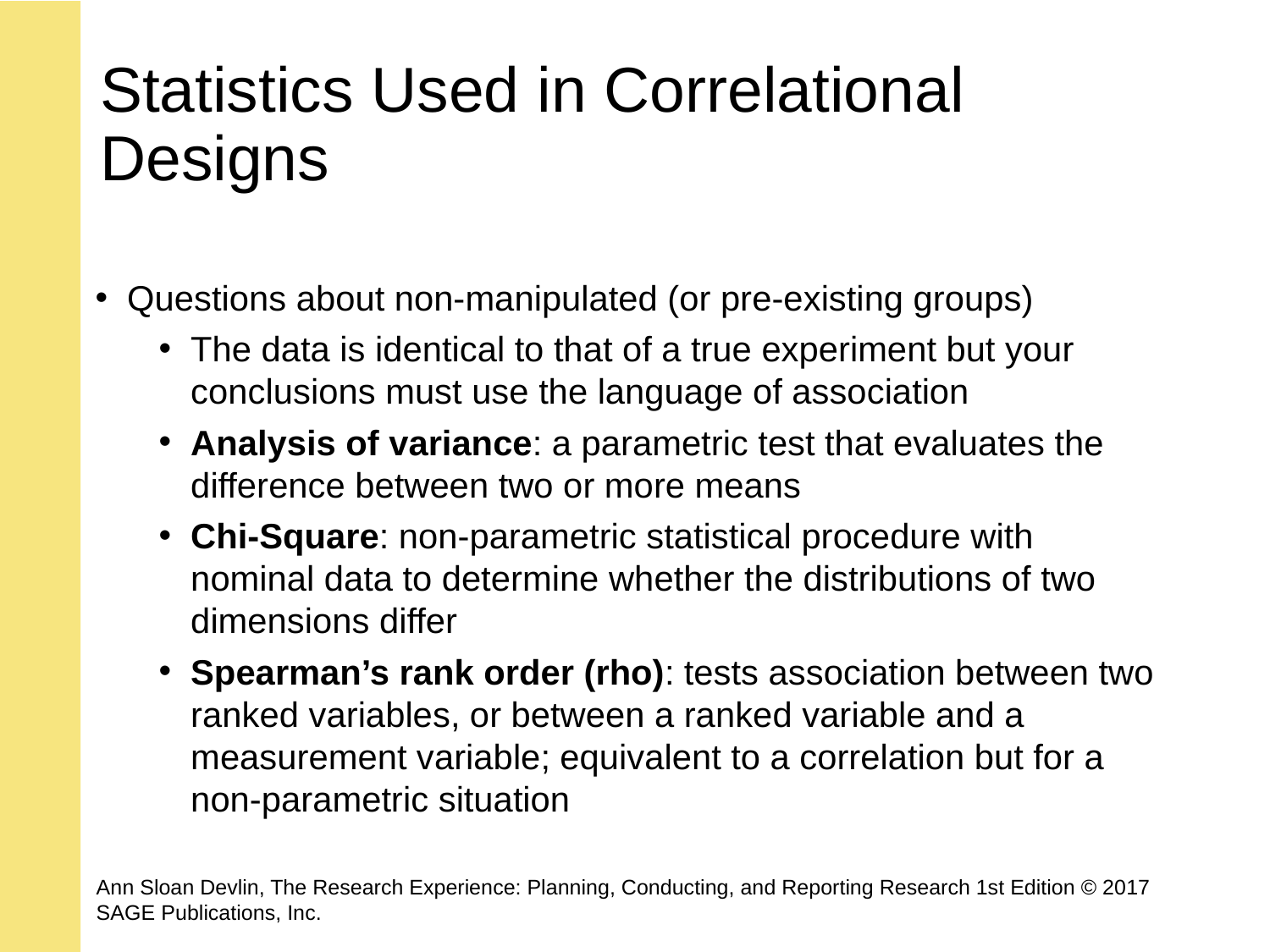

# Statistics Used in Correlational Designs
Questions about non-manipulated (or pre-existing groups)
The data is identical to that of a true experiment but your conclusions must use the language of association
Analysis of variance: a parametric test that evaluates the difference between two or more means
Chi-Square: non-parametric statistical procedure with nominal data to determine whether the distributions of two dimensions differ
Spearman’s rank order (rho): tests association between two ranked variables, or between a ranked variable and a measurement variable; equivalent to a correlation but for a non-parametric situation